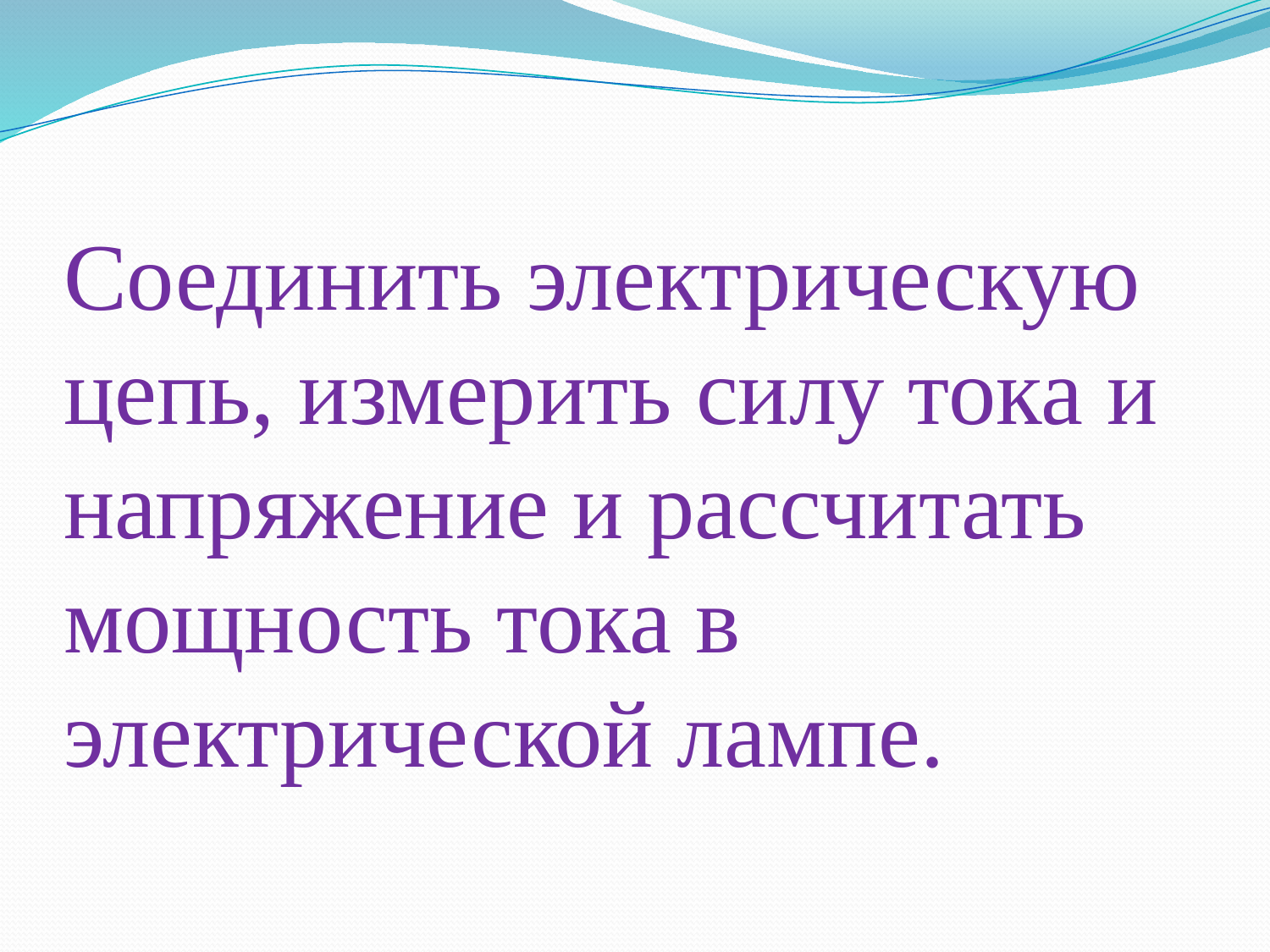

# Соединить электрическую цепь, измерить силу тока и напряжение и рассчитать мощность тока в электрической лампе.